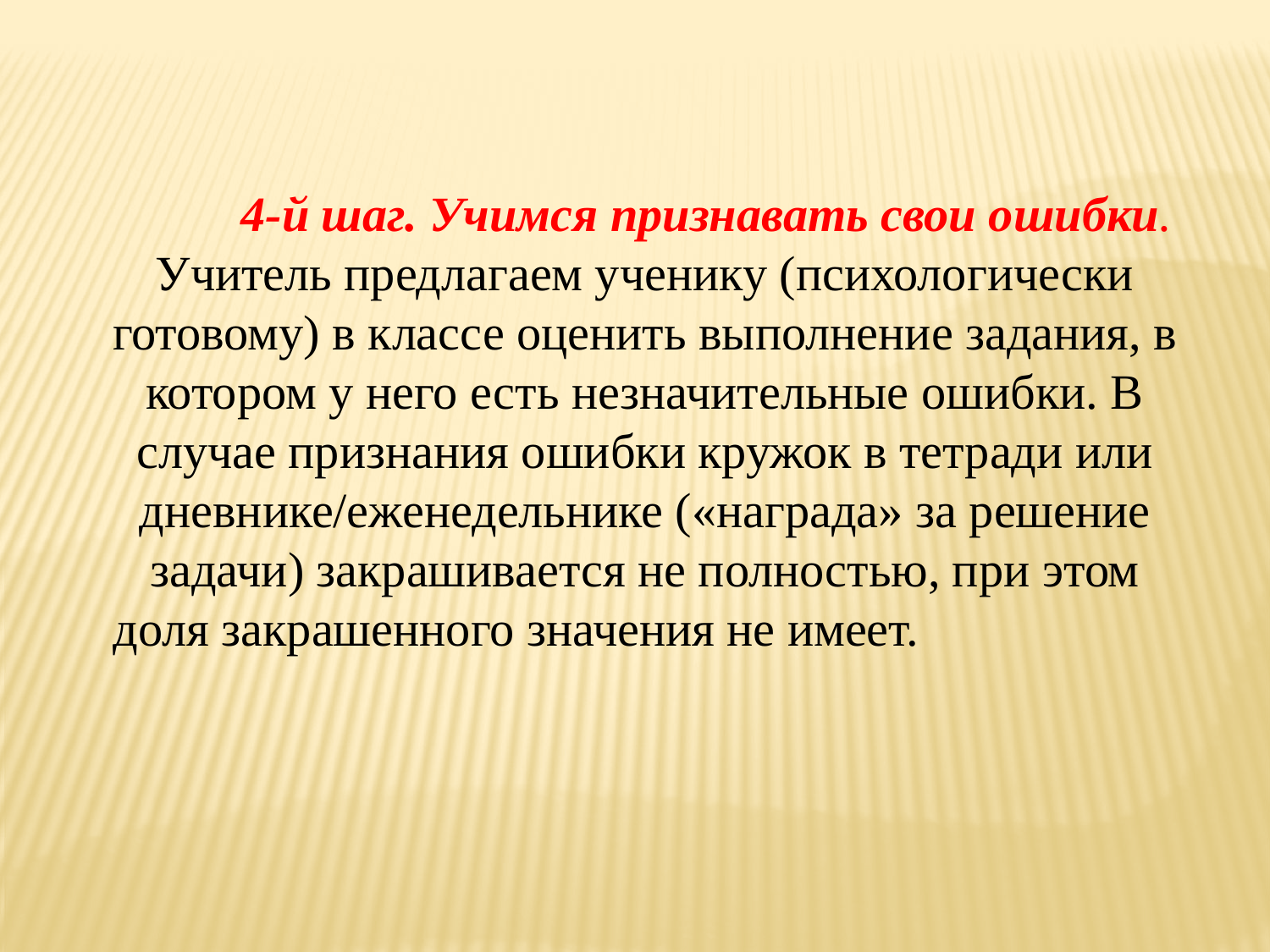

4-й шаг. Учимся признавать свои ошибки.
Учитель предлагаем ученику (психологически готовому) в классе оценить выполнение задания, в котором у него есть незначительные ошибки. В случае признания ошибки кружок в тетради или дневнике/еженедельнике («награда» за решение задачи) закрашивается не полностью, при этом доля закрашенного значения не имеет.